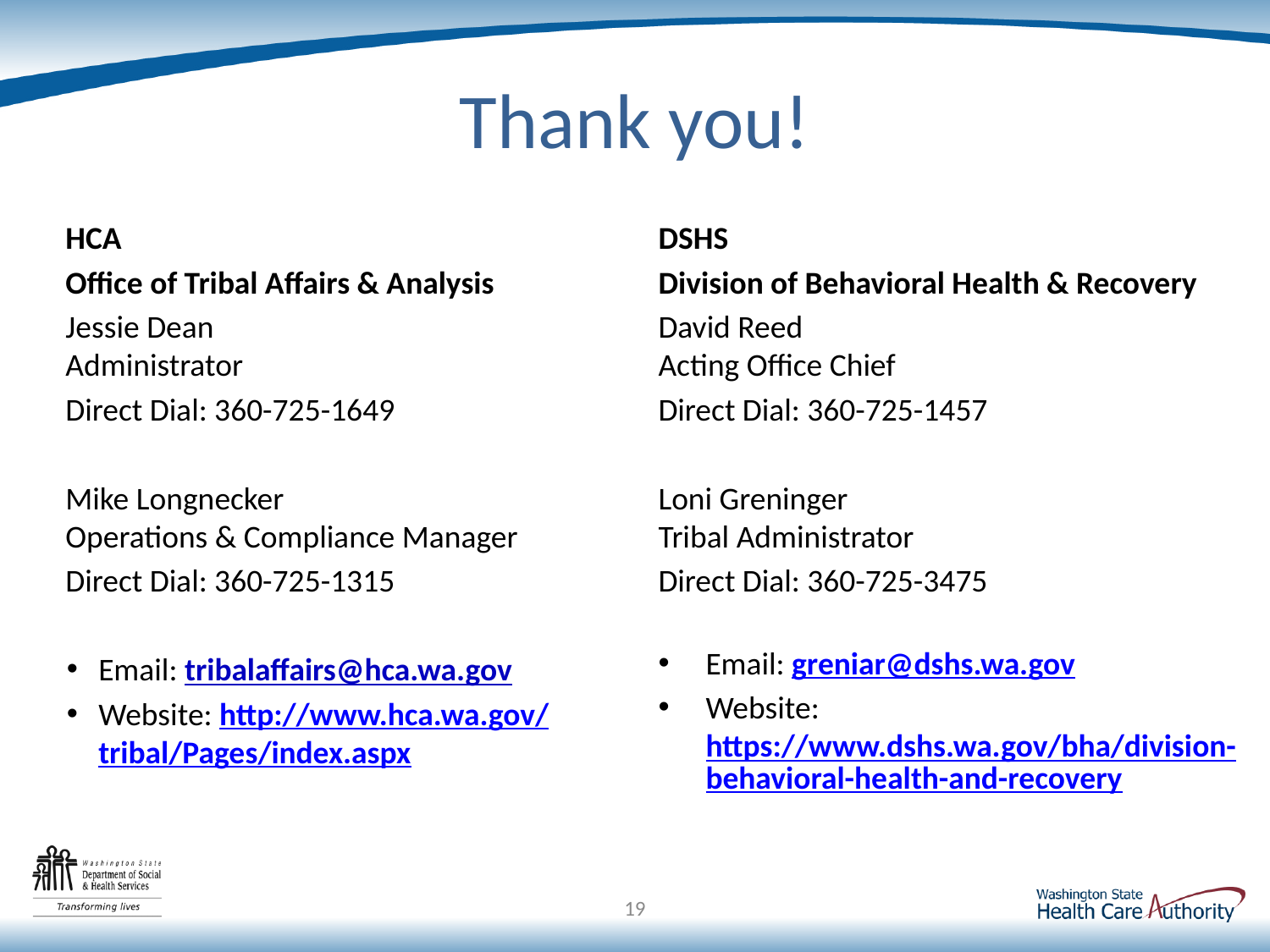

# Thank you!
HCA
Office of Tribal Affairs & Analysis
Jessie Dean
Administrator
Direct Dial: 360-725-1649

Mike Longnecker
Operations & Compliance Manager
Direct Dial: 360-725-1315

Email: tribalaffairs@hca.wa.gov
Website: http://www.hca.wa.gov/
tribal/Pages/index.aspx

DSHS
Division of Behavioral Health & Recovery
David Reed
Acting Office Chief
Direct Dial: 360-725-1457

Loni Greninger
Tribal Administrator
Direct Dial: 360-725-3475
Email: greniar@dshs.wa.gov
Website: https://www.dshs.wa.gov/bha/division-behavioral-health-and-recovery
19